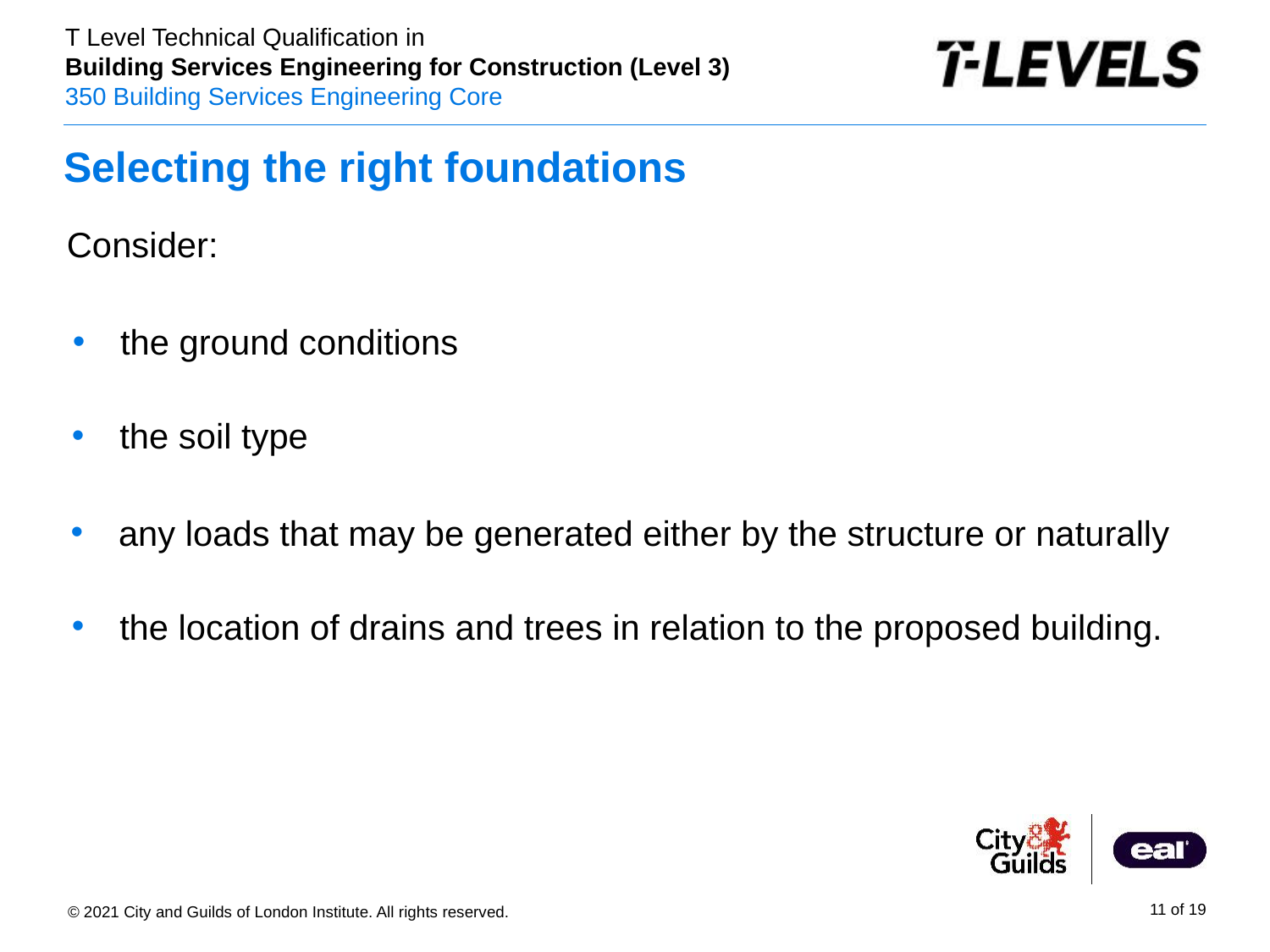

# Selecting the right foundations
Consider:
the ground conditions
the soil type
any loads that may be generated either by the structure or naturally
the location of drains and trees in relation to the proposed building.